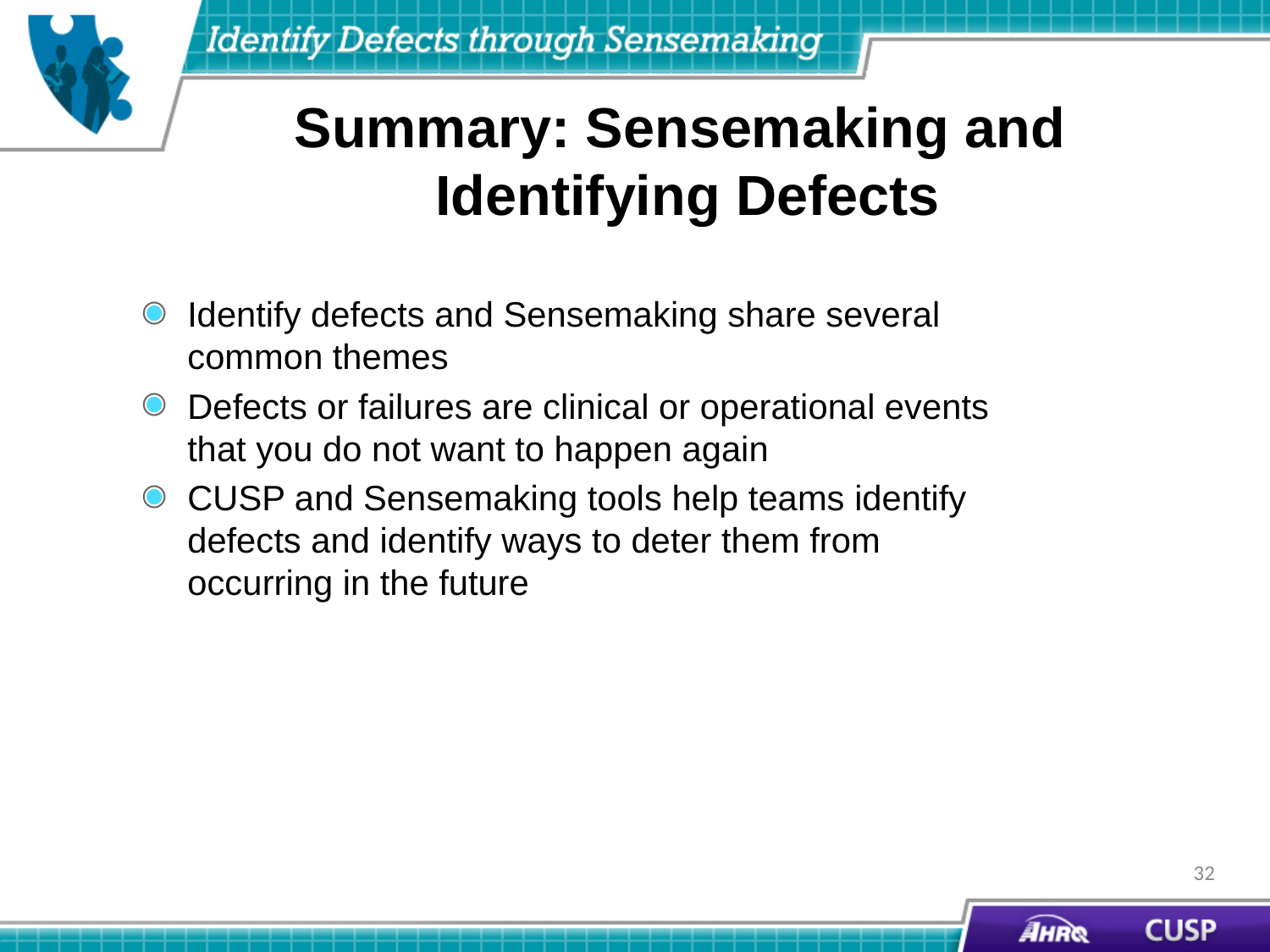

# Summary: Sensemaking and Identifying Defects
Identify defects and Sensemaking share several common themes
Defects or failures are clinical or operational events that you do not want to happen again
CUSP and Sensemaking tools help teams identify defects and identify ways to deter them from occurring in the future
32